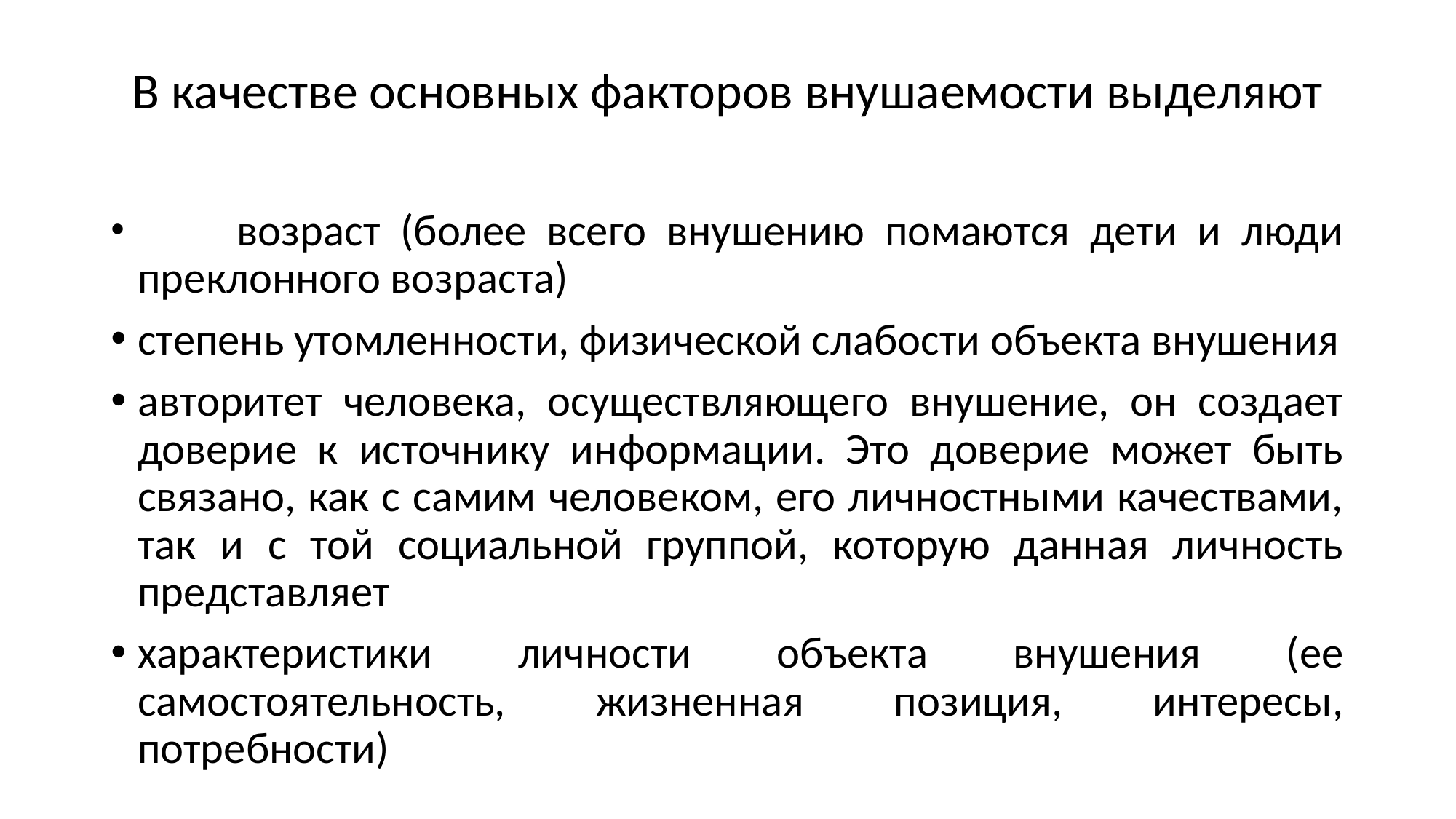

# В качестве основных факторов внушаемости выделяют
	возраст (более всего внушению помаются дети и люди преклонного возраста)
степень утомленности, физической слабости объекта внушения
авторитет человека, осуществляющего внушение, он создает доверие к источнику информации. Это доверие может быть связано, как с самим человеком, его личностными качествами, так и с той социальной группой, которую данная личность представляет
характеристики личности объекта внушения (ее самостоятельность, жизненная позиция, интересы, потребности)